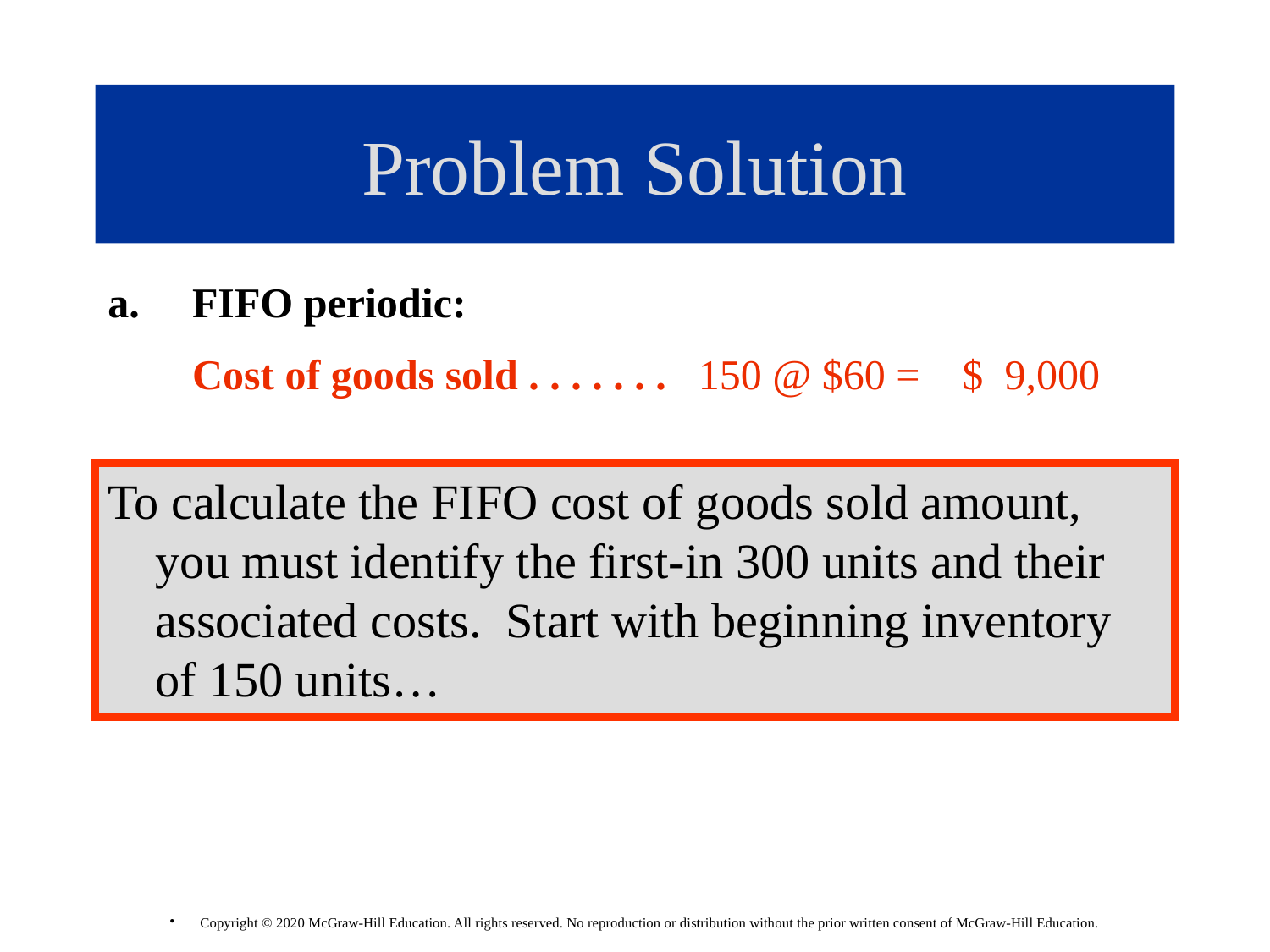

# Problem Solution

FIFO periodic:

        Cost of goods sold . . . . . . .   150 @ $60 =    $  9,000

To calculate the FIFO cost of goods sold amount, you must identify the first-in 300 units and their associated costs.  Start with beginning inventory of 150 units…